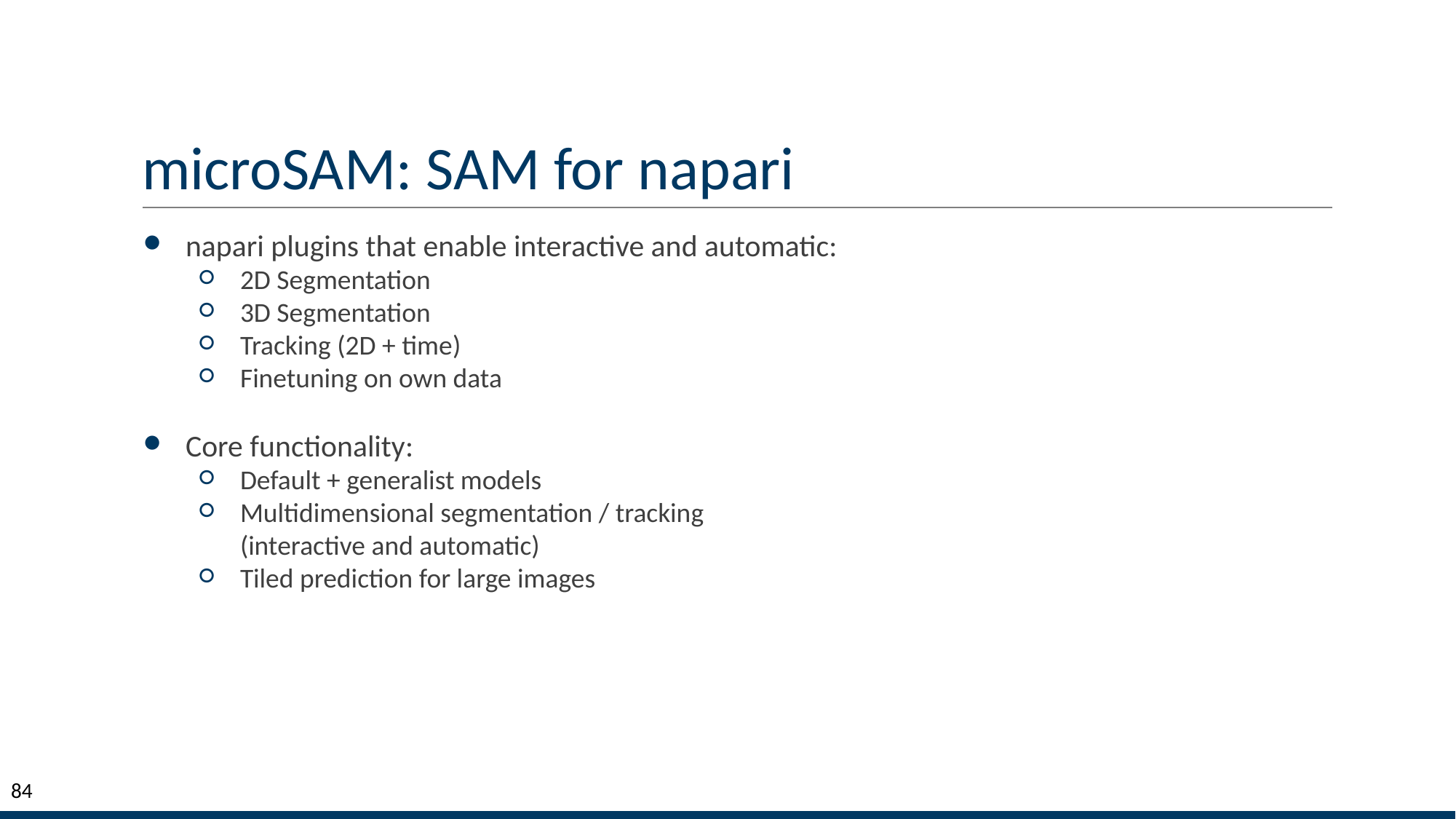

# microSAM: SAM for napari
napari plugins that enable interactive and automatic:
2D Segmentation
3D Segmentation
Tracking (2D + time)
Finetuning on own data
Core functionality:
Default + generalist models
Multidimensional segmentation / tracking
(interactive and automatic)
Tiled prediction for large images
84